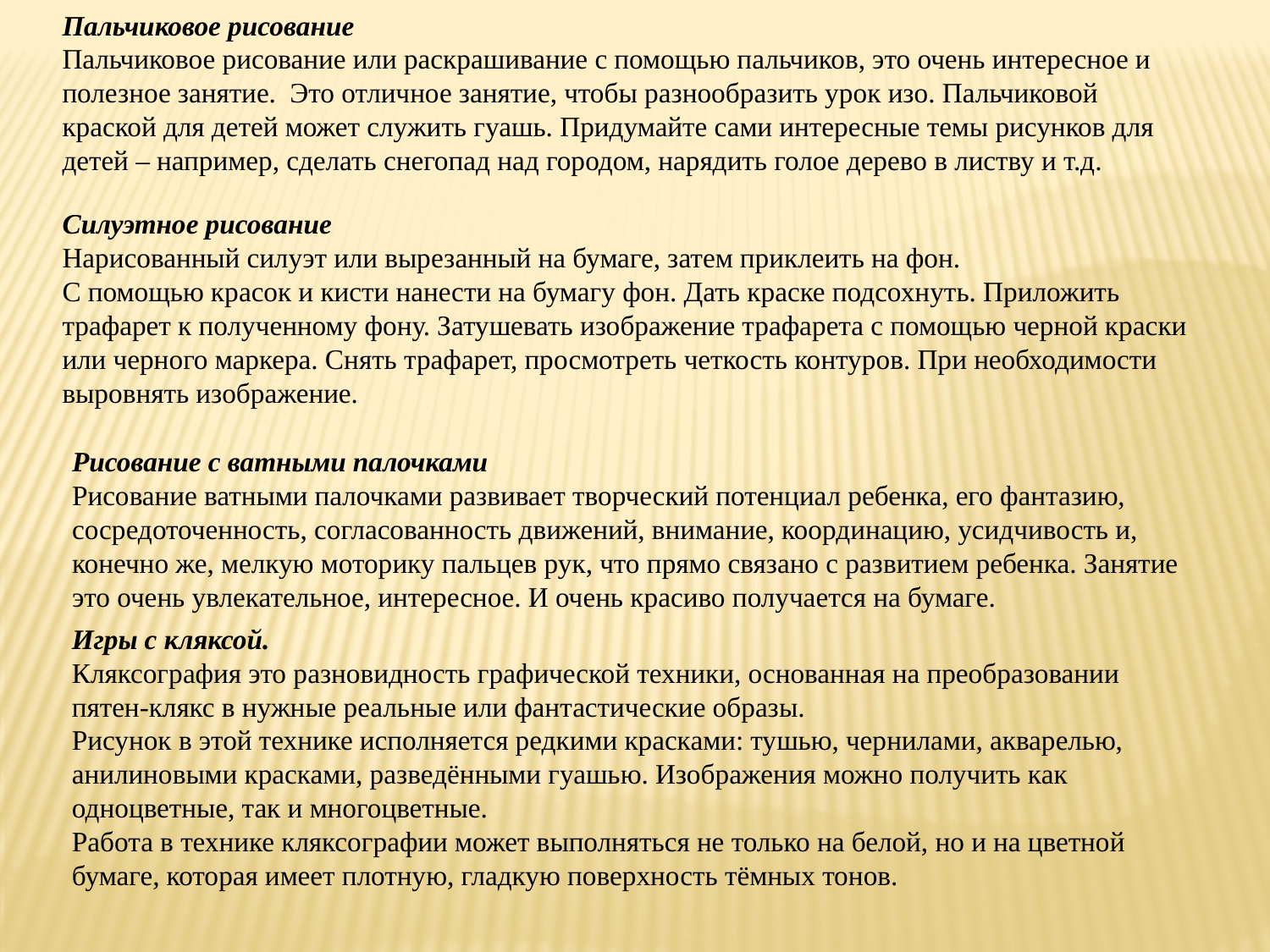

Пальчиковое рисование
Пальчиковое рисование или раскрашивание с помощью пальчиков, это очень интересное и полезное занятие.  Это отличное занятие, чтобы разнообразить урок изо. Пальчиковой краской для детей может служить гуашь. Придумайте сами интересные темы рисунков для детей – например, сделать снегопад над городом, нарядить голое дерево в листву и т.д.
Силуэтное рисование
Нарисованный силуэт или вырезанный на бумаге, затем приклеить на фон.
С помощью красок и кисти нанести на бумагу фон. Дать краске подсохнуть. Приложить трафарет к полученному фону. Затушевать изображение трафарета с помощью черной краски или черного маркера. Снять трафарет, просмотреть четкость контуров. При необходимости выровнять изображение.
Рисование с ватными палочками
Рисование ватными палочками развивает творческий потенциал ребенка, его фантазию, сосредоточенность, согласованность движений, внимание, координацию, усидчивость и, конечно же, мелкую моторику пальцев рук, что прямо связано с развитием ребенка. Занятие это очень увлекательное, интересное. И очень красиво получается на бумаге.
Игры с кляксой.
Кляксография это разновидность графической техники, основанная на преобразовании пятен-клякс в нужные реальные или фантастические образы.
Рисунок в этой технике исполняется редкими красками: тушью, чернилами, акварелью, анилиновыми красками, разведёнными гуашью. Изображения можно получить как одноцветные, так и многоцветные.
Работа в технике кляксографии может выполняться не только на белой, но и на цветной бумаге, которая имеет плотную, гладкую поверхность тёмных тонов.